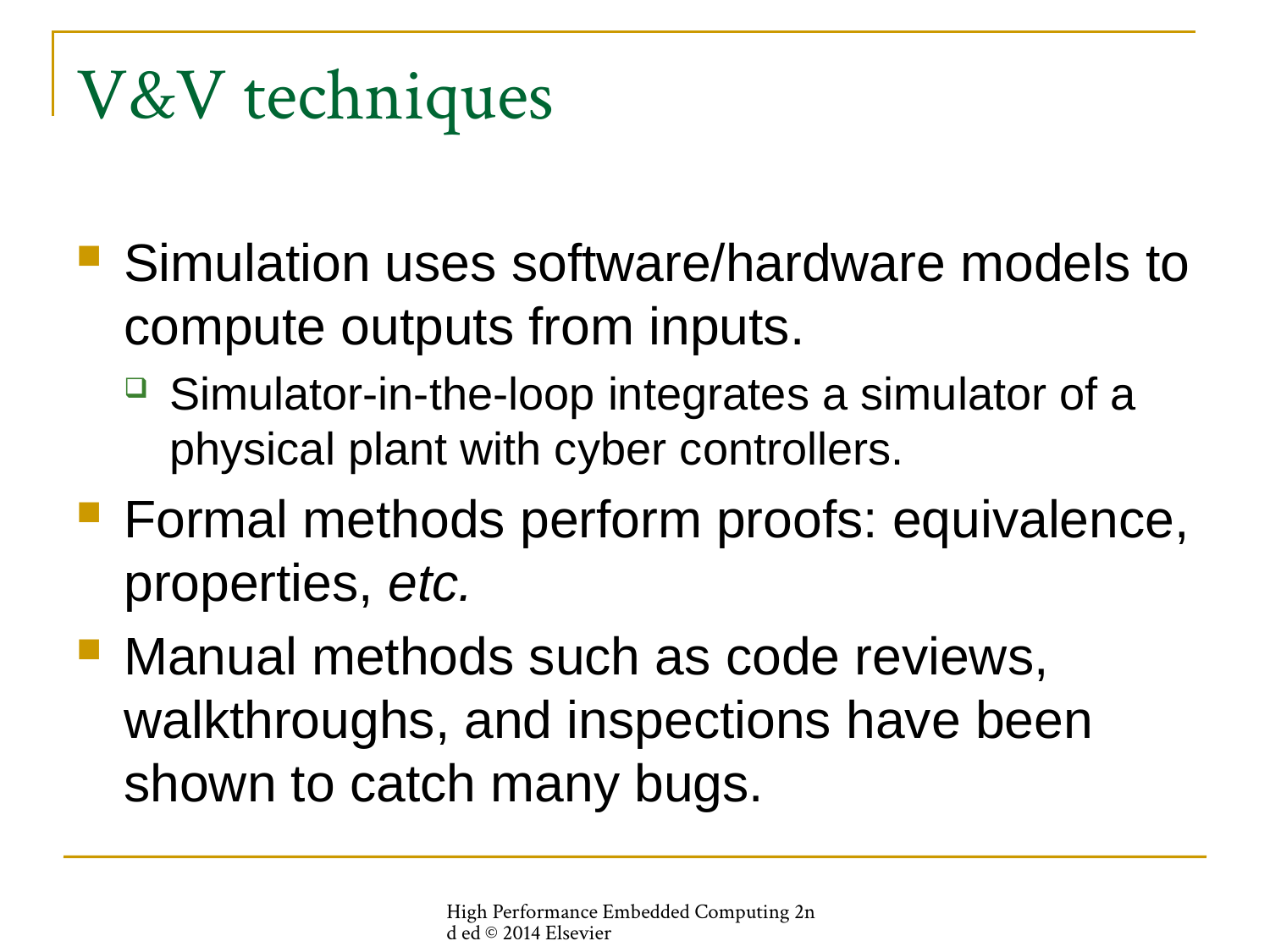

# V&V techniques
Simulation uses software/hardware models to compute outputs from inputs.
Simulator-in-the-loop integrates a simulator of a physical plant with cyber controllers.
Formal methods perform proofs: equivalence, properties, etc.
Manual methods such as code reviews, walkthroughs, and inspections have been shown to catch many bugs.
High Performance Embedded Computing 2nd ed © 2014 Elsevier